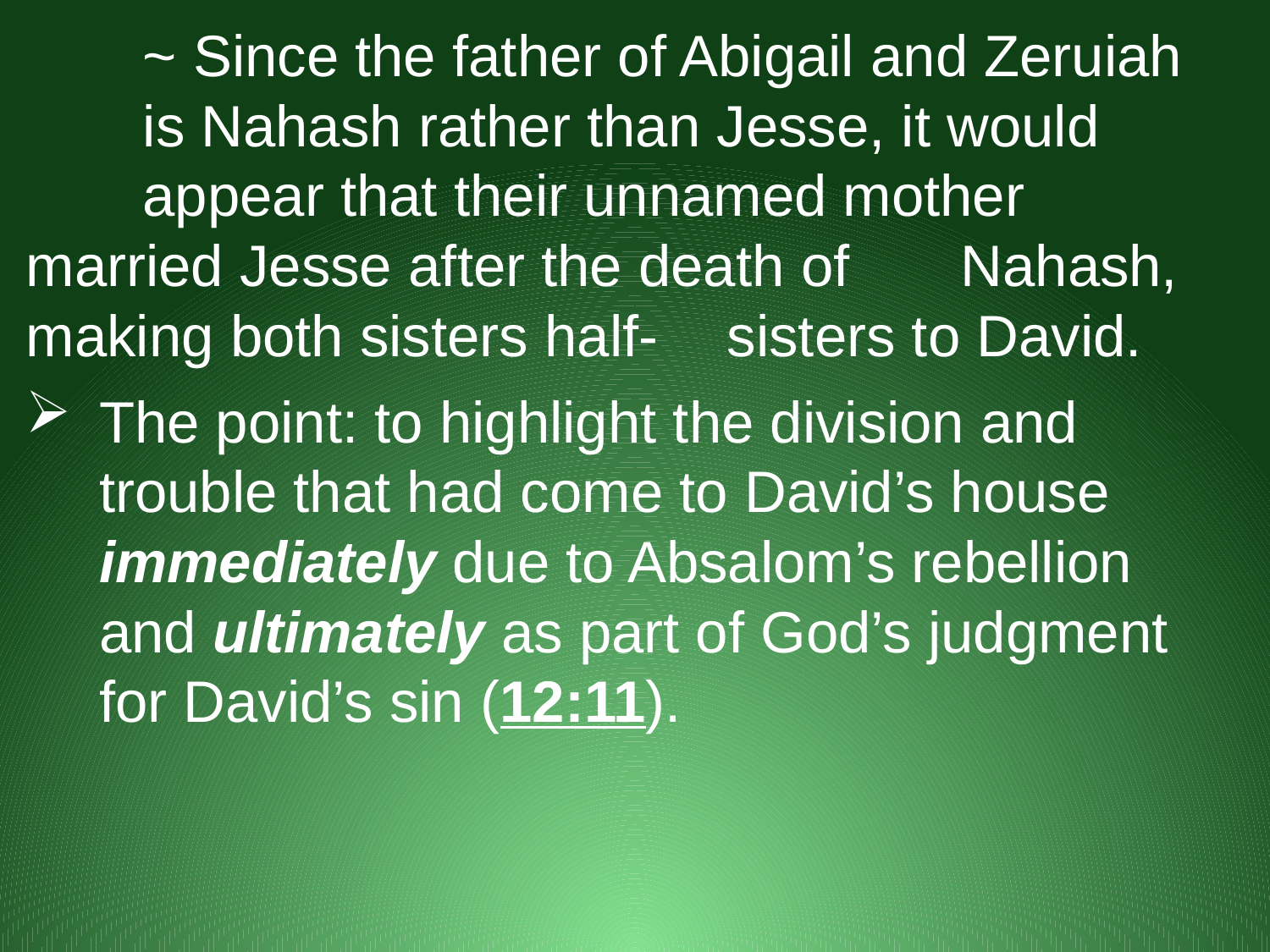

~ Since the father of Abigail and Zeruiah 					is Nahash rather than Jesse, it would 					appear that their unnamed mother 						married Jesse after the death of 						Nahash, making both sisters half-						sisters to David.
The point: to highlight the division and trouble that had come to David’s house immediately due to Absalom’s rebellion and ultimately as part of God’s judgment for David’s sin (12:11).